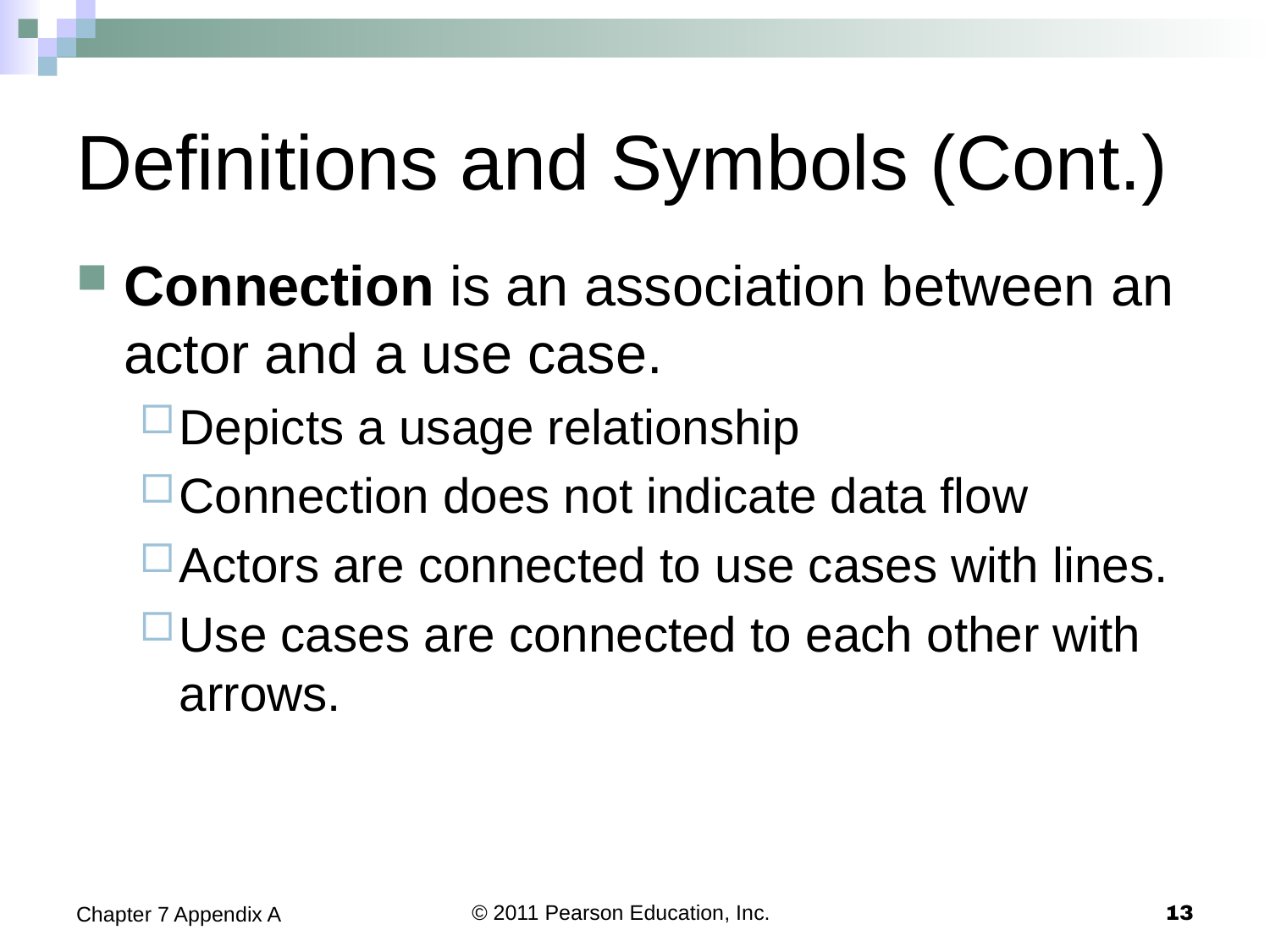

# Definitions and Symbols (Cont.)
Connection is an association between an actor and a use case.
Depicts a usage relationship
Connection does not indicate data flow
Actors are connected to use cases with lines.
Use cases are connected to each other with arrows.
Chapter 7 Appendix A
© 2011 Pearson Education, Inc.
13